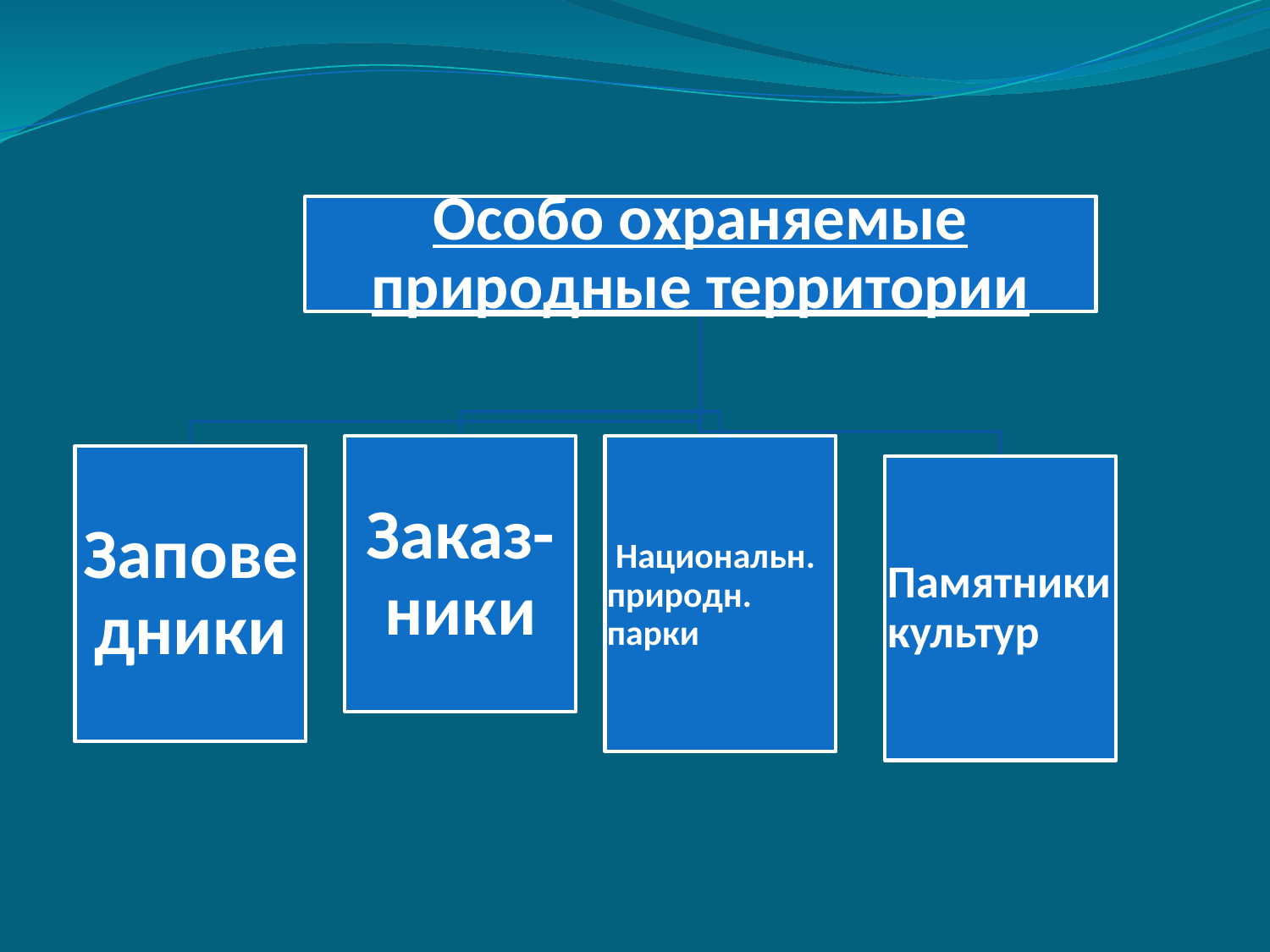

Особо охраняемые природные территории
Заповедники
Заказ-ники
 Национальн. природн. парки
Памятники культур